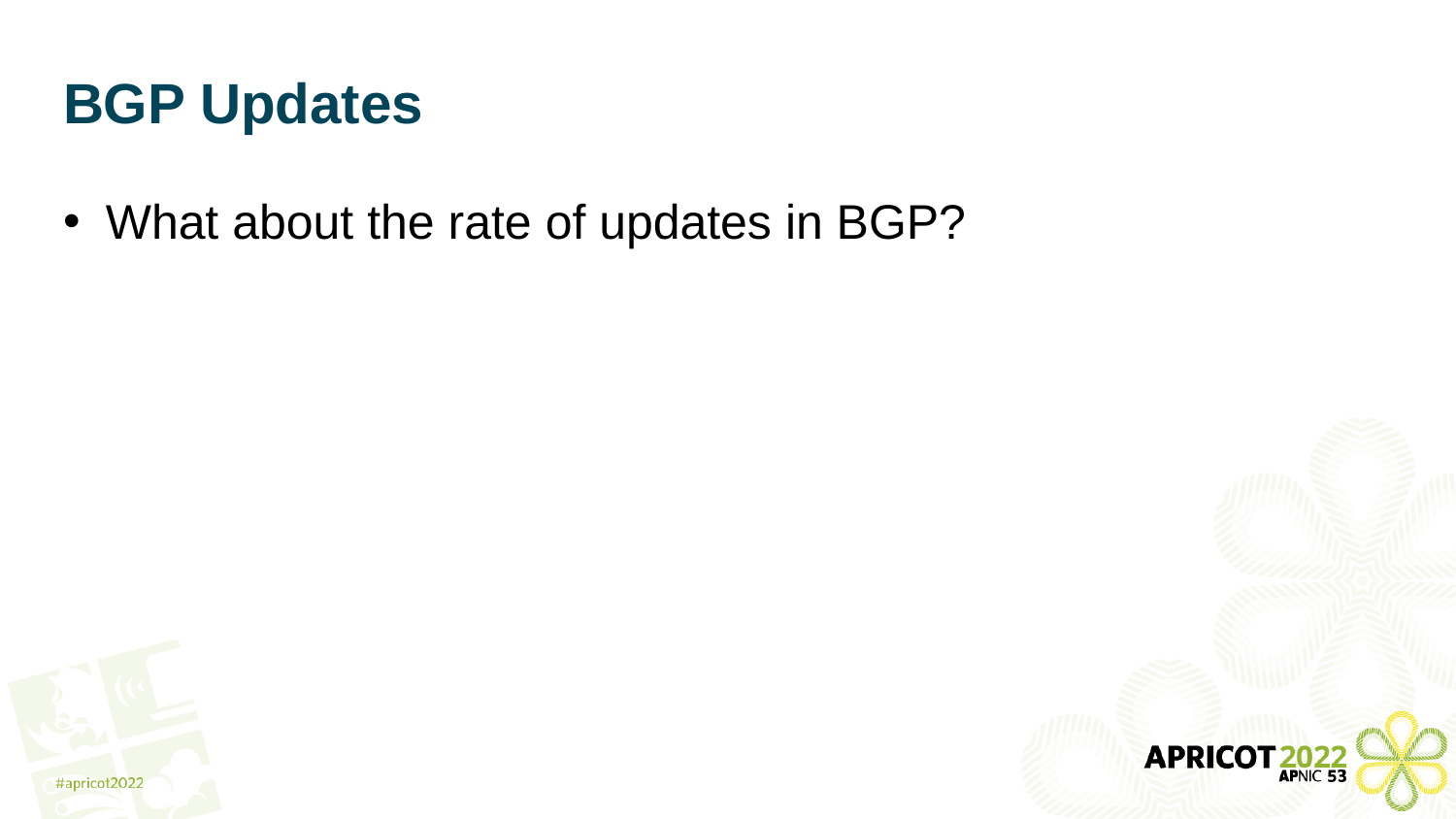

# BGP Updates
What about the rate of updates in BGP?